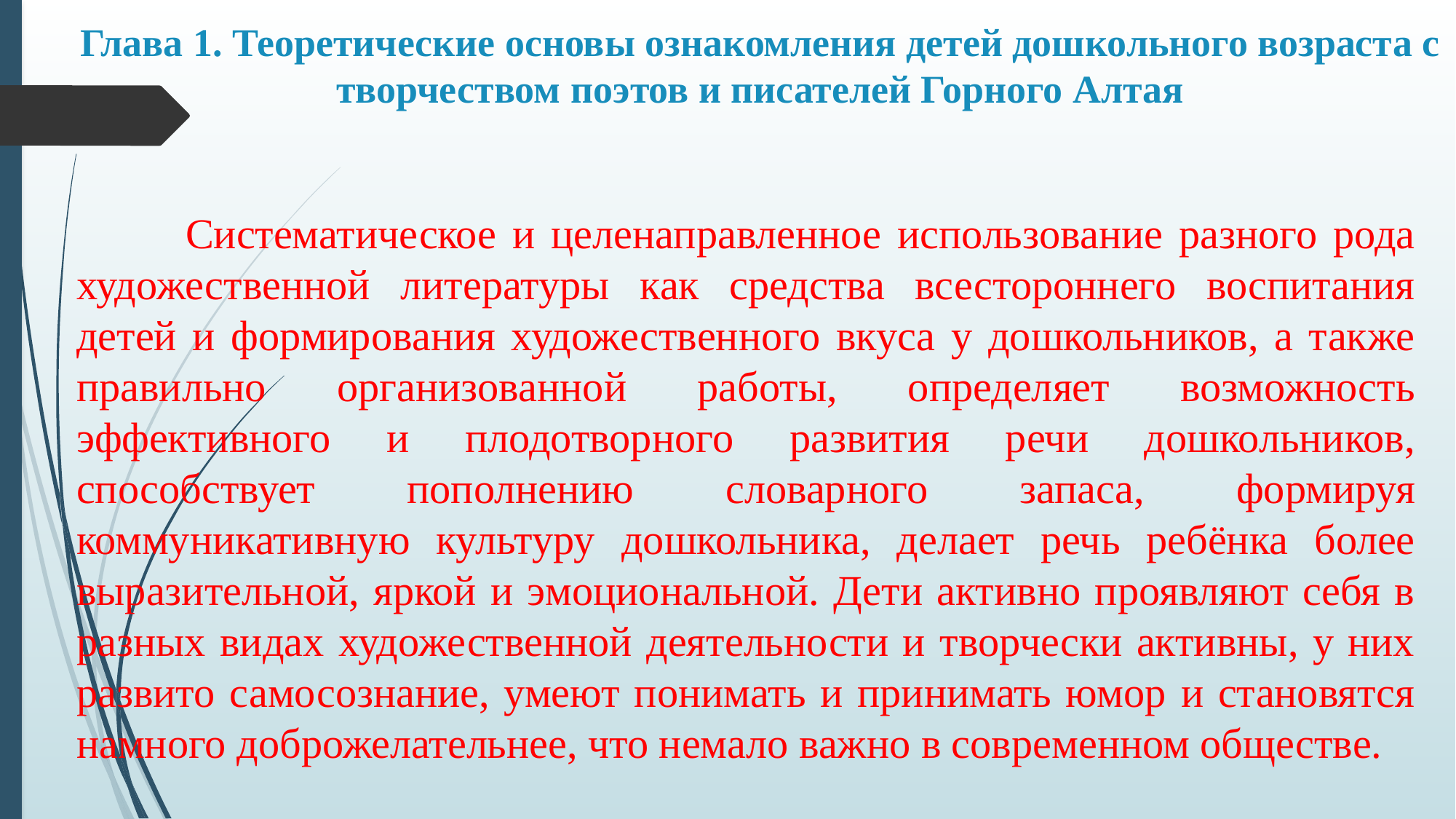

# Глава 1. Теоретические основы ознакомления детей дошкольного возраста с творчеством поэтов и писателей Горного Алтая
	Систематическое и целенаправленное использование разного рода художественной литературы как средства всестороннего воспитания детей и формирования художественного вкуса у дошкольников, а также правильно организованной работы, определяет возможность эффективного и плодотворного развития речи дошкольников, способствует пополнению словарного запаса, формируя коммуникативную культуру дошкольника, делает речь ребёнка более выразительной, яркой и эмоциональной. Дети активно проявляют себя в разных видах художественной деятельности и творчески активны, у них развито самосознание, умеют понимать и принимать юмор и становятся намного доброжелательнее, что немало важно в современном обществе.